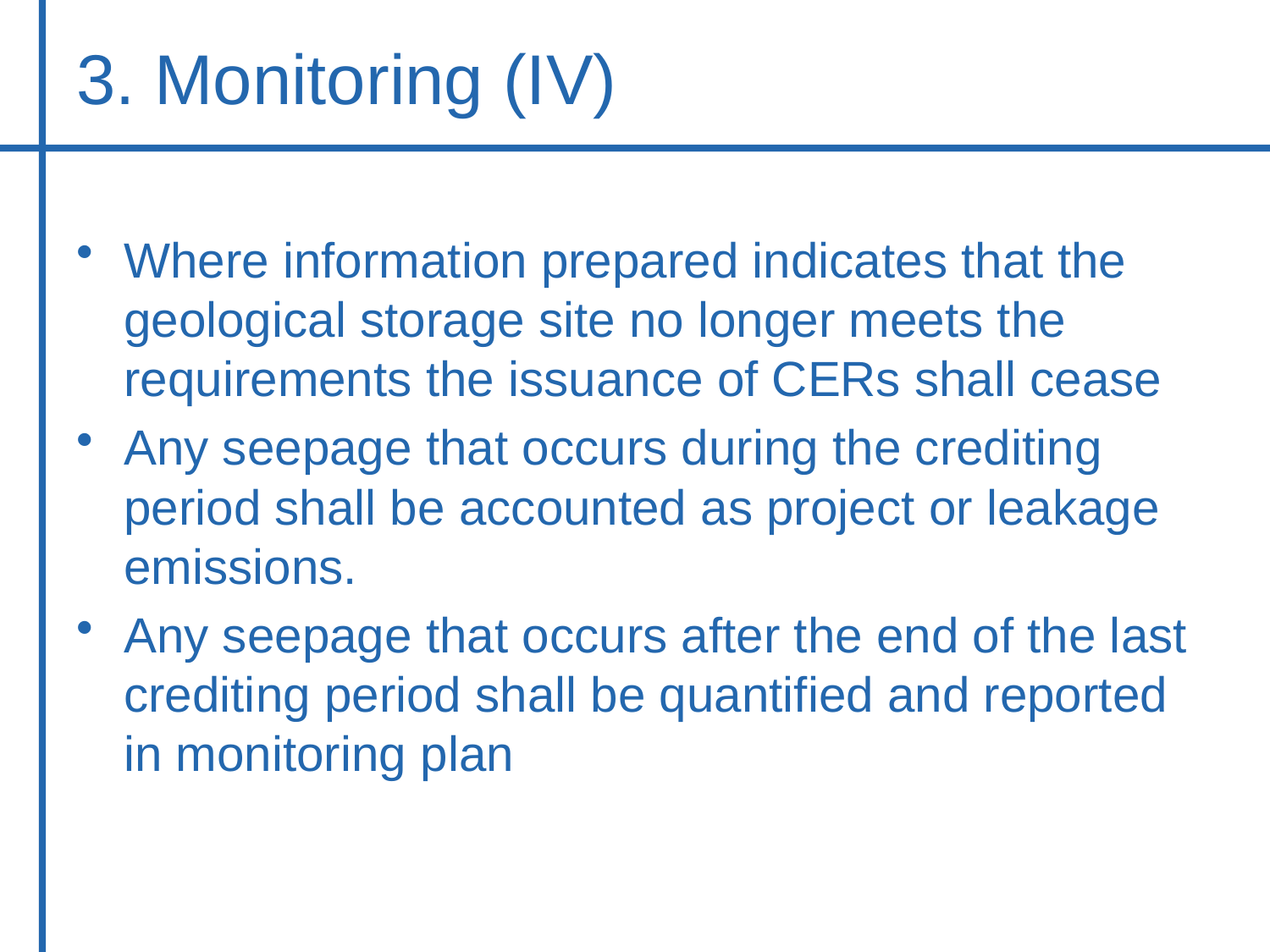

# 3. Monitoring (IV)
Where information prepared indicates that the geological storage site no longer meets the requirements the issuance of CERs shall cease
Any seepage that occurs during the crediting period shall be accounted as project or leakage emissions.
Any seepage that occurs after the end of the last crediting period shall be quantified and reported in monitoring plan